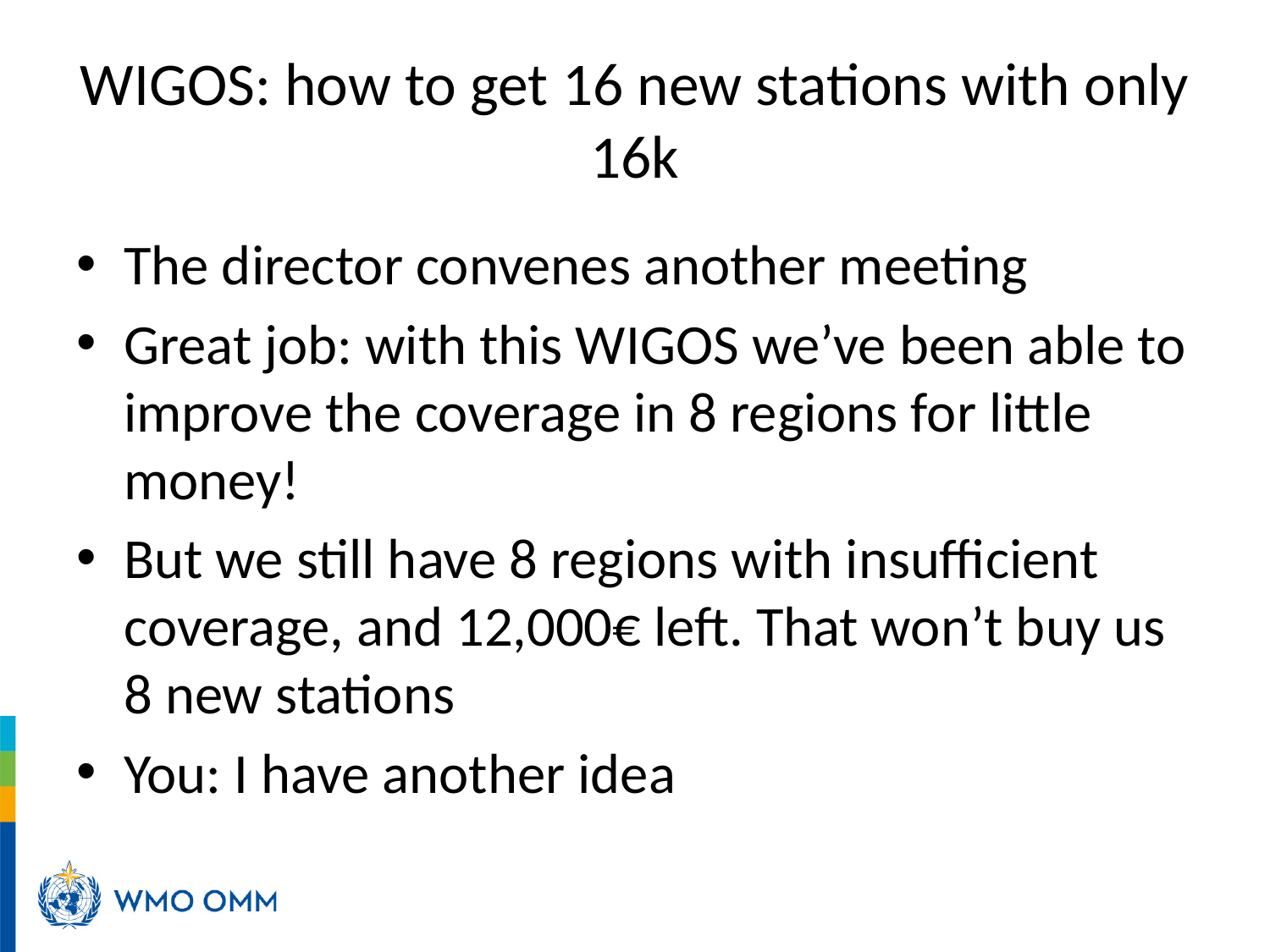

# WIGOS: how to get 16 new stations with only 16k
The director convenes another meeting
Great job: with this WIGOS we’ve been able to improve the coverage in 8 regions for little money!
But we still have 8 regions with insufficient coverage, and 12,000€ left. That won’t buy us 8 new stations
You: I have another idea